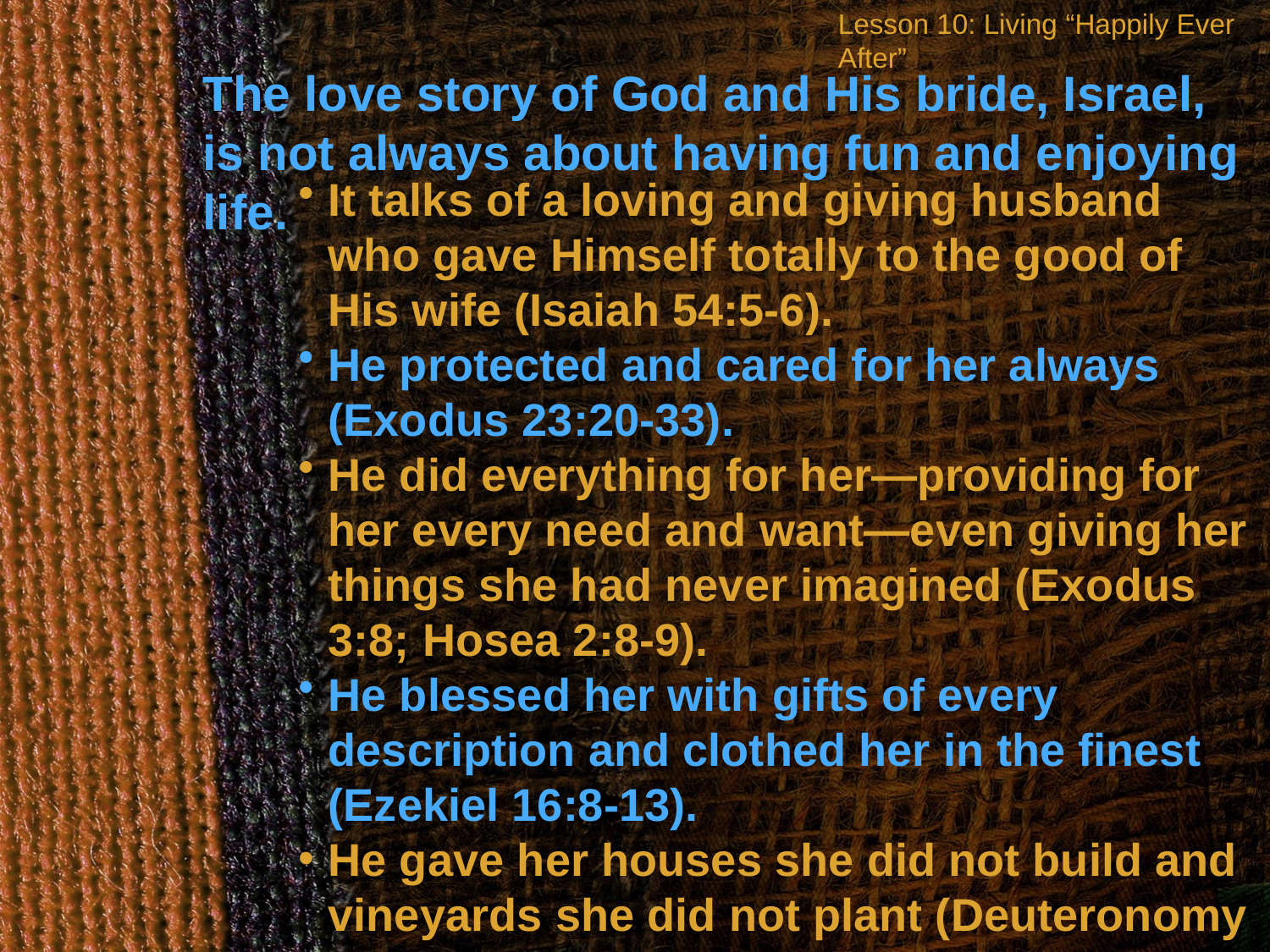

Lesson 10: Living “Happily Ever After”
The love story of God and His bride, Israel, is not always about having fun and enjoying life.
It talks of a loving and giving husband who gave Himself totally to the good of His wife (Isaiah 54:5-6).
He protected and cared for her always (Exodus 23:20-33).
He did everything for her—providing for her every need and want—even giving her things she had never imagined (Exodus 3:8; Hosea 2:8-9).
He blessed her with gifts of every description and clothed her in the finest (Ezekiel 16:8-13).
He gave her houses she did not build and vineyards she did not plant (Deuteronomy 6:10-12).